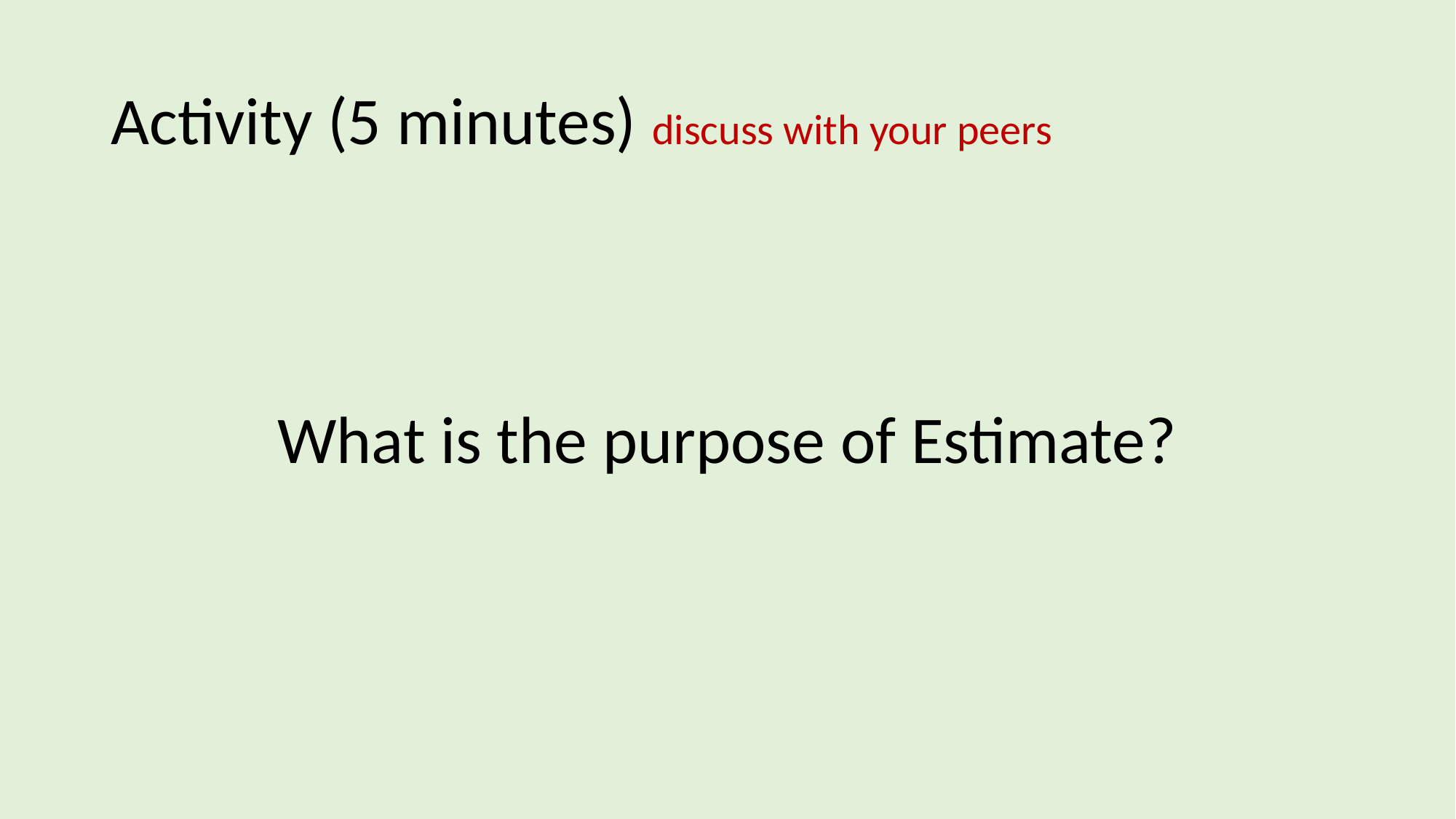

# Activity (5 minutes) discuss with your peers

What is the purpose of Estimate?